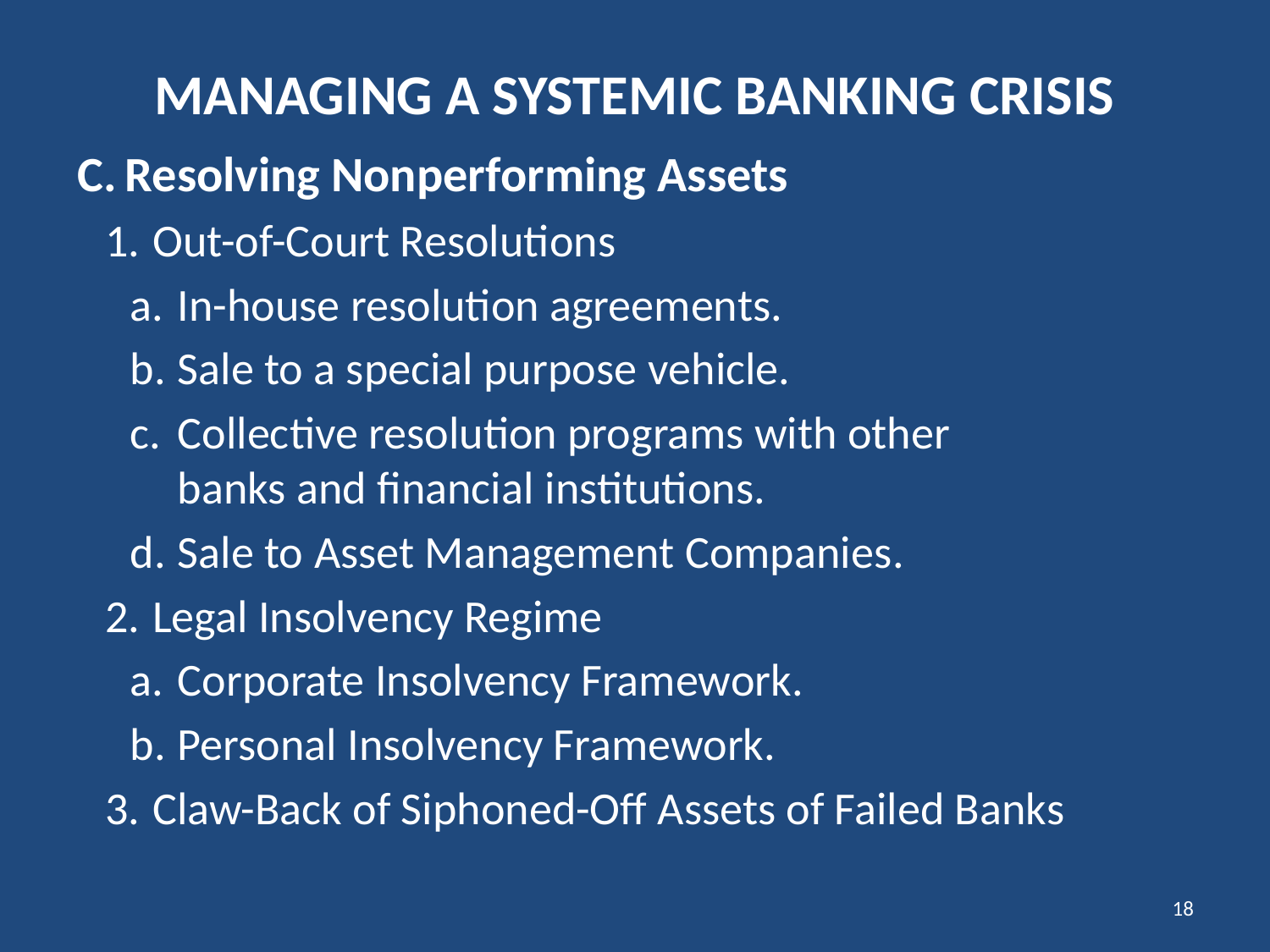

# MANAGING A SYSTEMIC BANKING CRISIS
Resolving Nonperforming Assets
Out-of-Court Resolutions
In-house resolution agreements.
Sale to a special purpose vehicle.
Collective resolution programs with other    	          banks and financial institutions.
Sale to Asset Management Companies.
Legal Insolvency Regime
Corporate Insolvency Framework.
Personal Insolvency Framework.
Claw-Back of Siphoned-Off Assets of Failed Banks
18